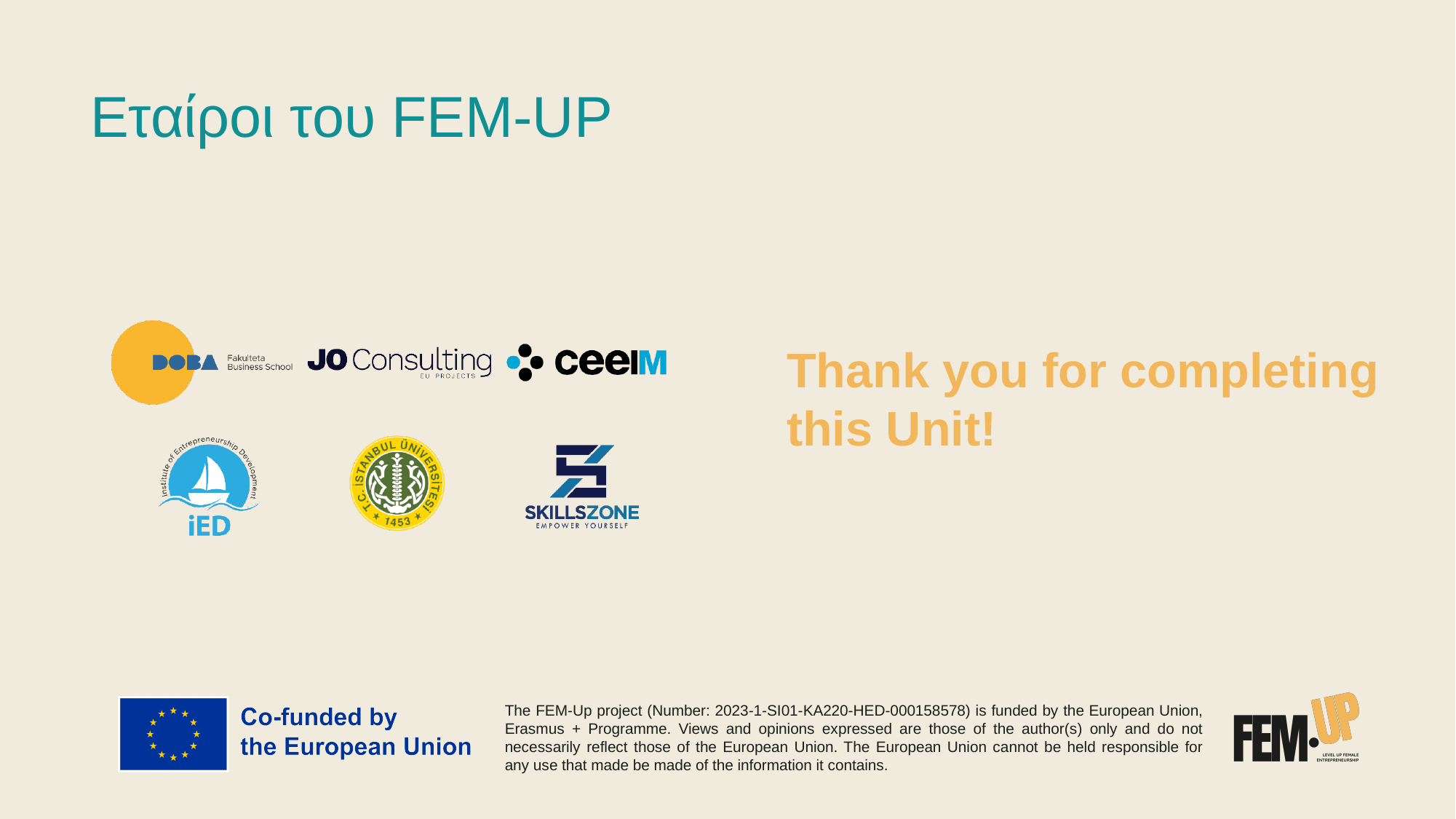

# Εταίροι του FEM-UP
Thank you for completing this Unit!​